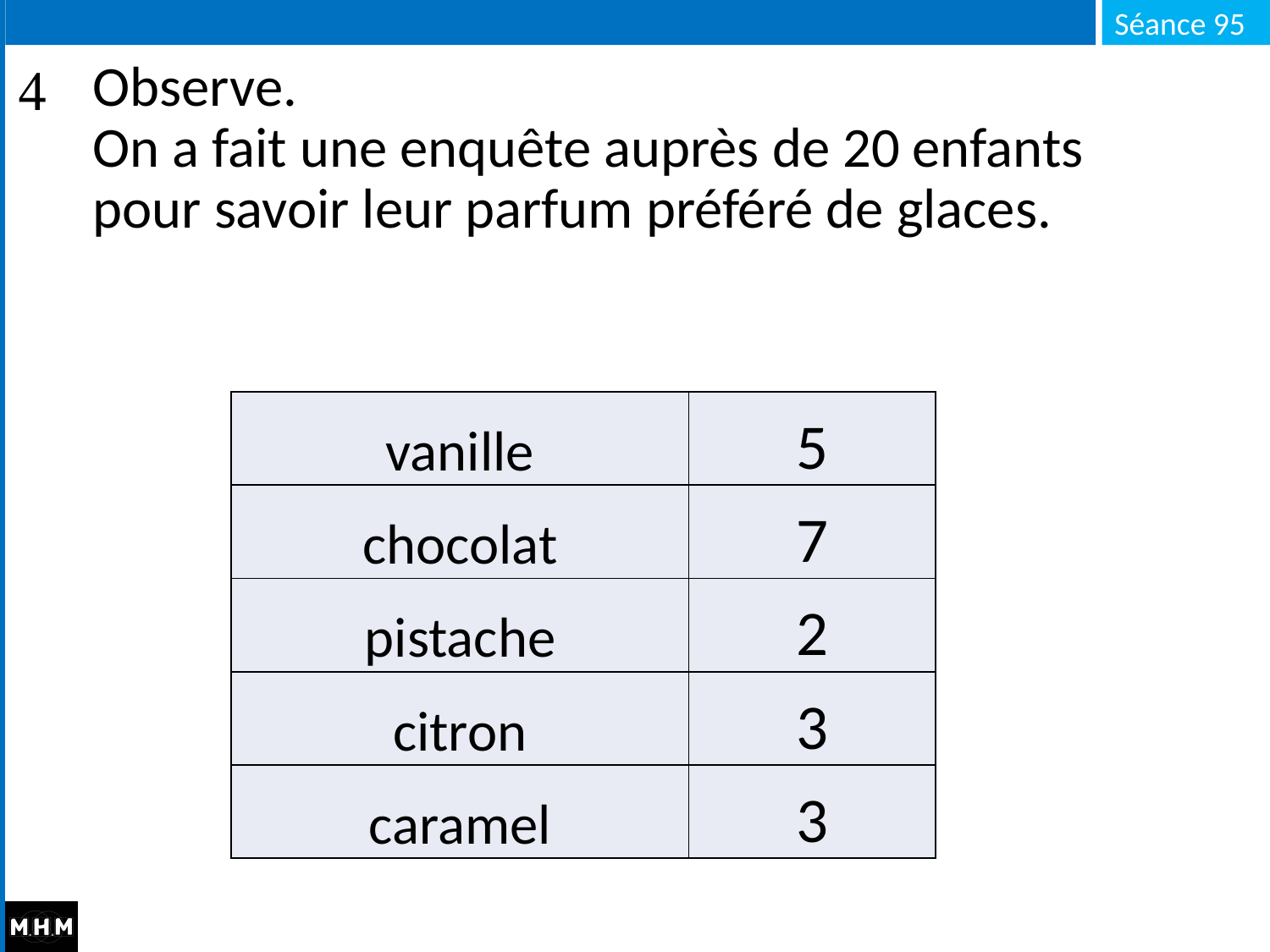

# Observe. On a fait une enquête auprès de 20 enfants pour savoir leur parfum préféré de glaces.
| vanille | 5 |
| --- | --- |
| chocolat | 7 |
| pistache | 2 |
| citron | 3 |
| caramel | 3 |